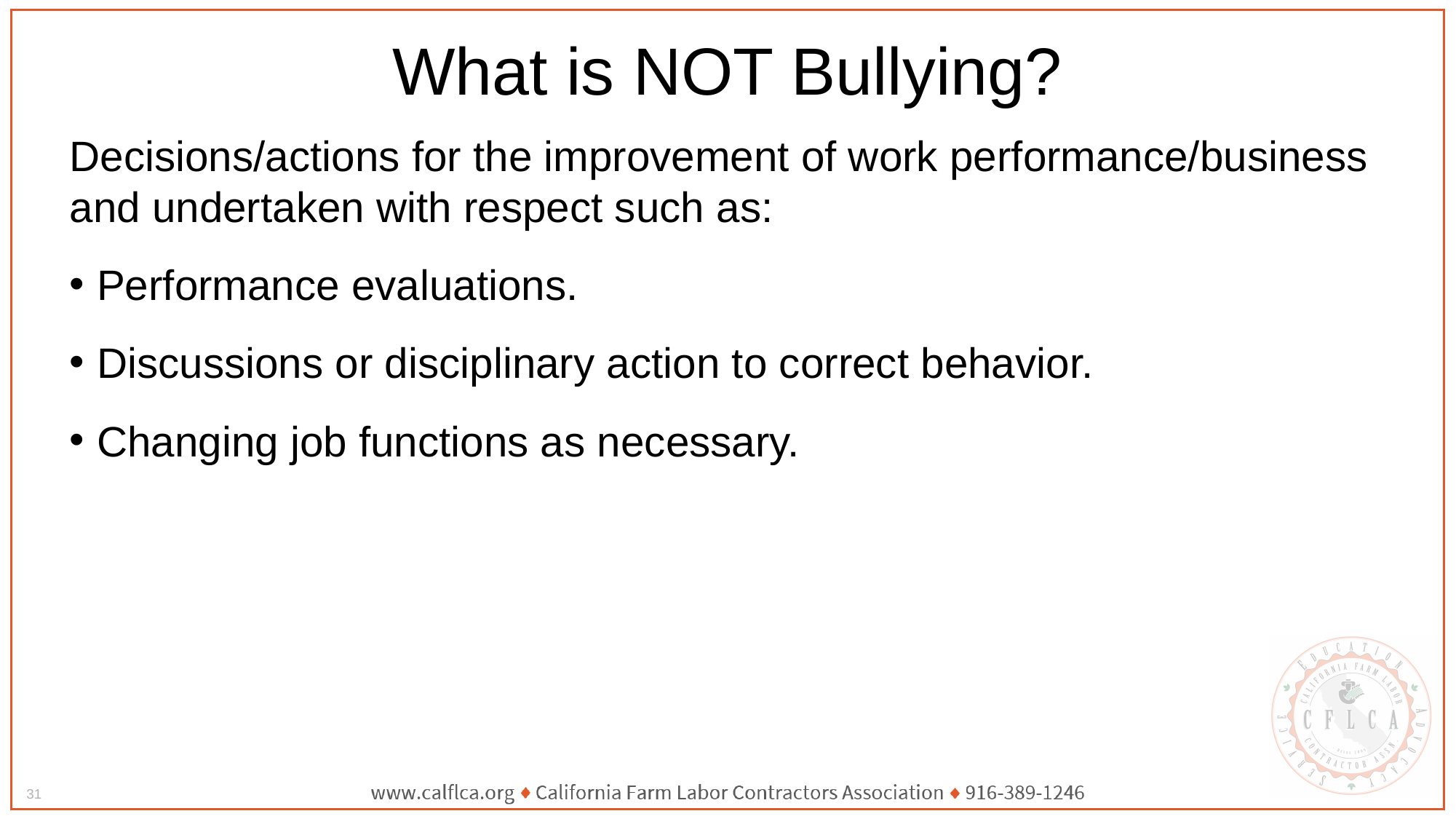

# What is NOT Bullying?
Decisions/actions for the improvement of work performance/business and undertaken with respect such as:
Performance evaluations.
Discussions or disciplinary action to correct behavior.
Changing job functions as necessary.

31